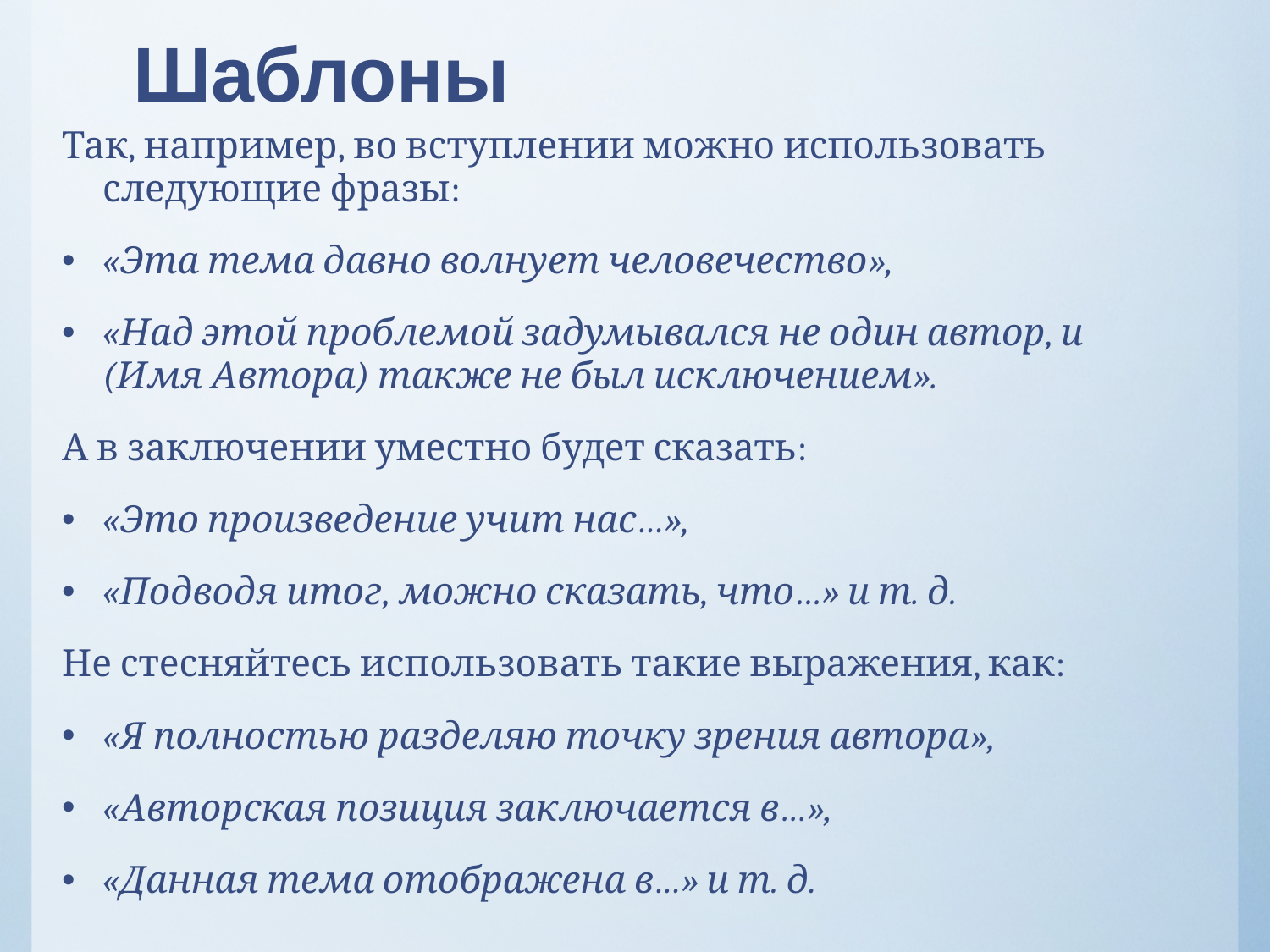

# Шаблоны
Так, например, во вступлении можно использовать следующие фразы:
«Эта тема давно волнует человечество»,
«Над этой проблемой задумывался не один автор, и (Имя Автора) также не был исключением».
А в заключении уместно будет сказать:
«Это произведение учит нас…»,
«Подводя итог, можно сказать, что…» и т. д.
Не стесняйтесь использовать такие выражения, как:
«Я полностью разделяю точку зрения автора»,
«Авторская позиция заключается в…»,
«Данная тема отображена в…» и т. д.